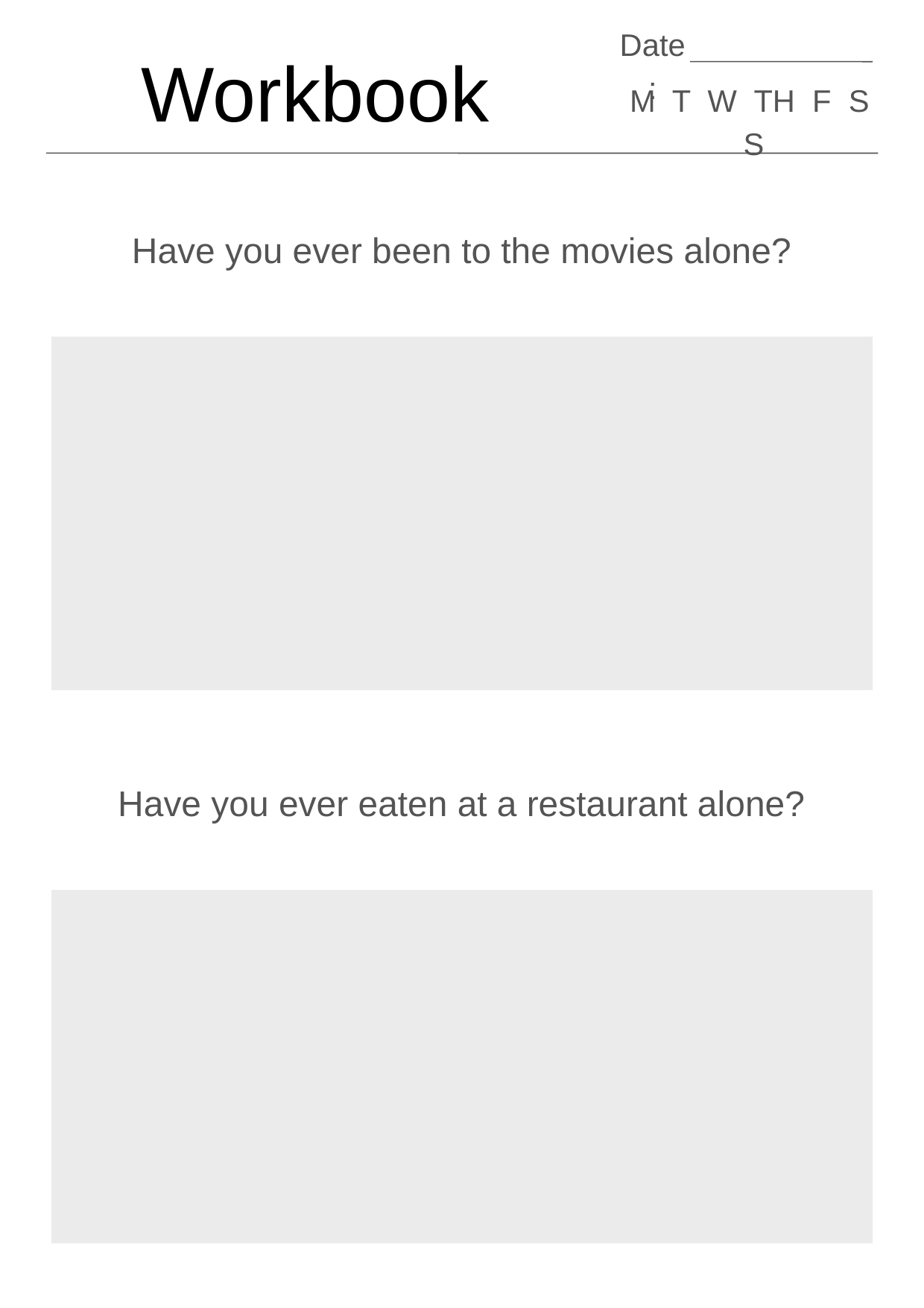

Date:
Workbook

M  T  W  TH  F  S  S

Have you ever been to the movies alone?

Have you ever eaten at a restaurant alone?